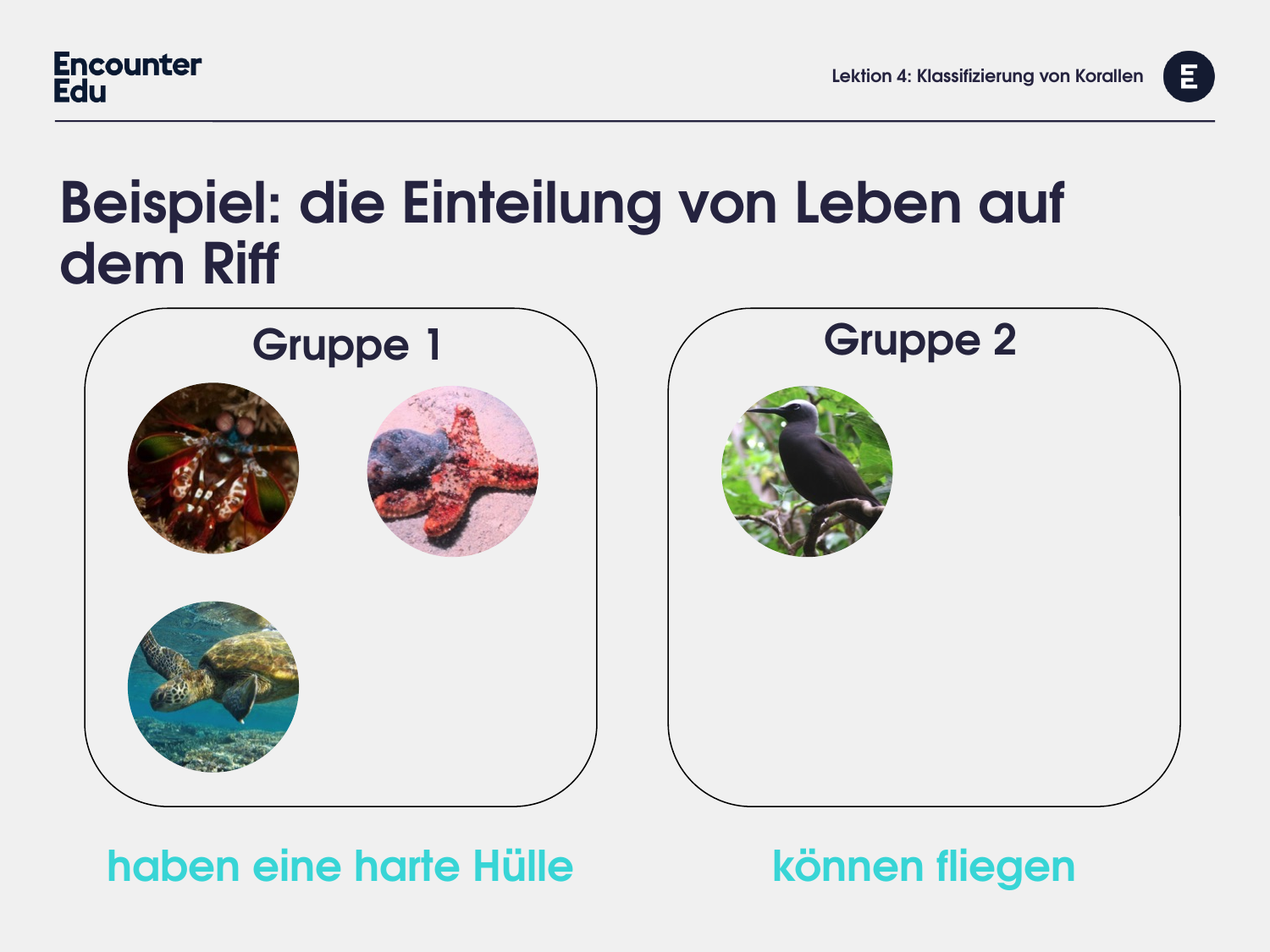

# Lektion 4: Klassifizierung von Korallen
Beispiel: die Einteilung von Leben auf dem Riff
Gruppe 2

Gruppe 1

haben eine harte Hülle
können fliegen